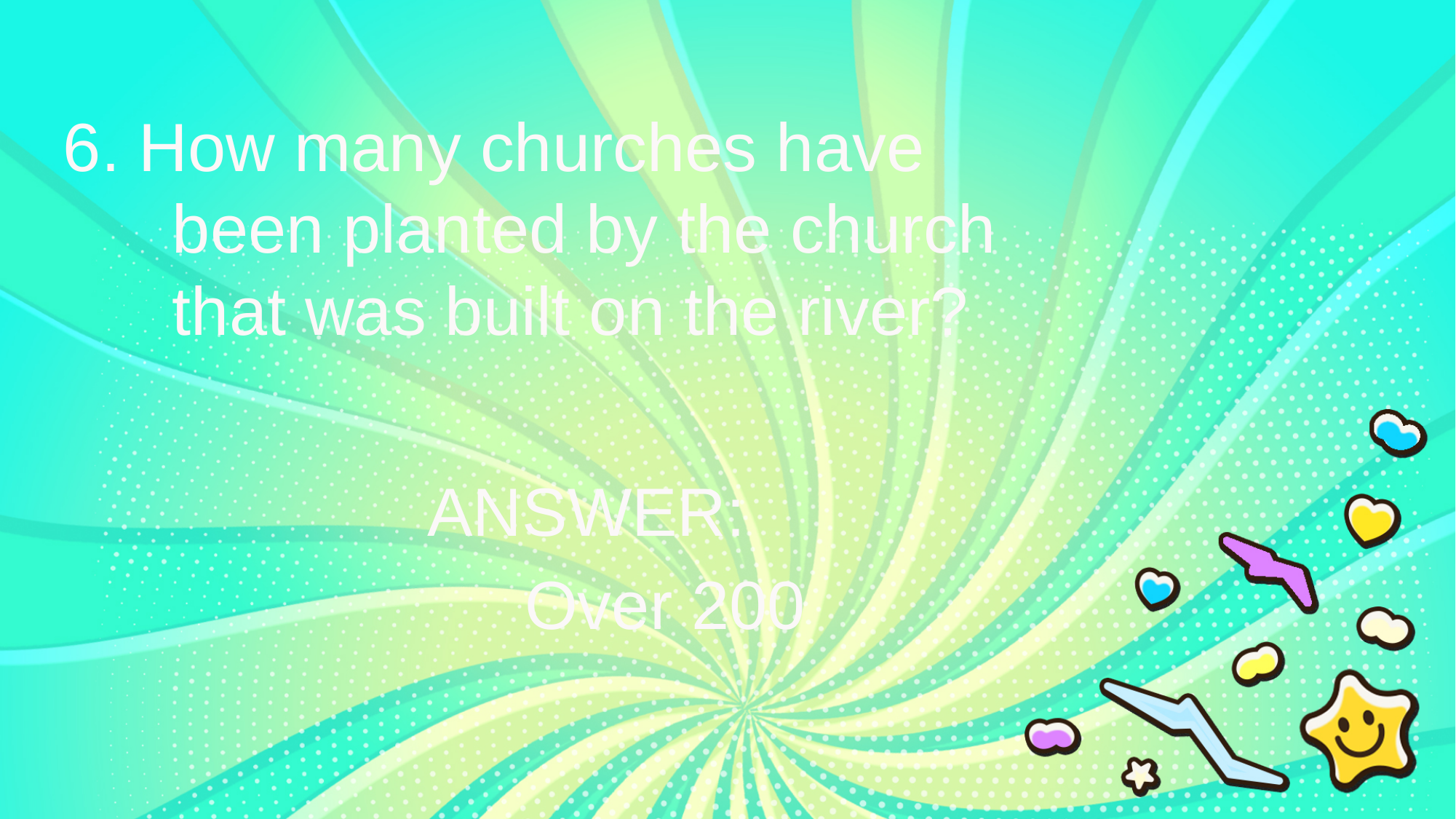

6. How many churches have
	been planted by the church
	that was built on the river?
ANSWER:
Over 200